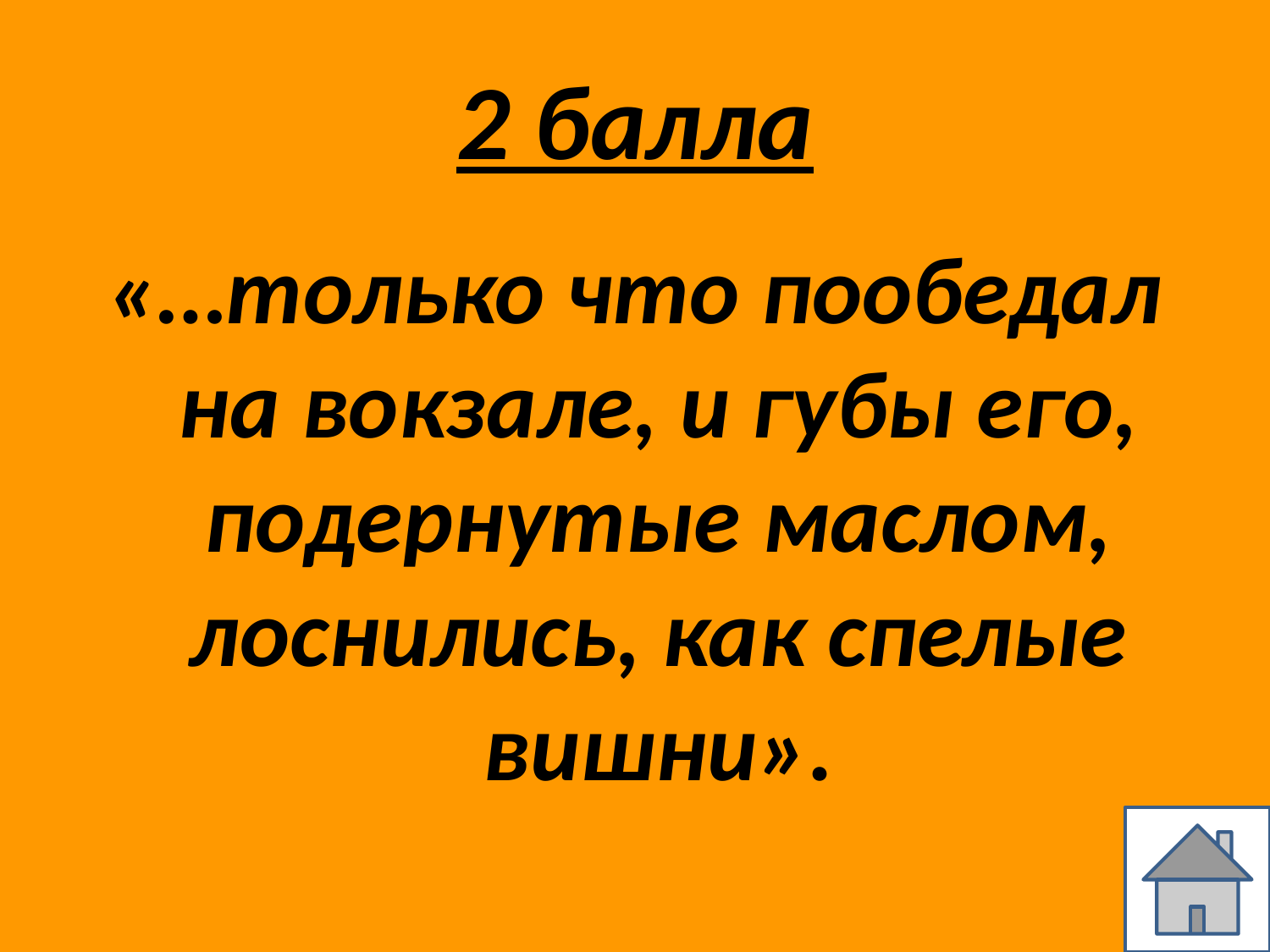

# 2 балла
«…только что пообедал на вокзале, и губы его, подернутые маслом, лоснились, как спелые вишни».